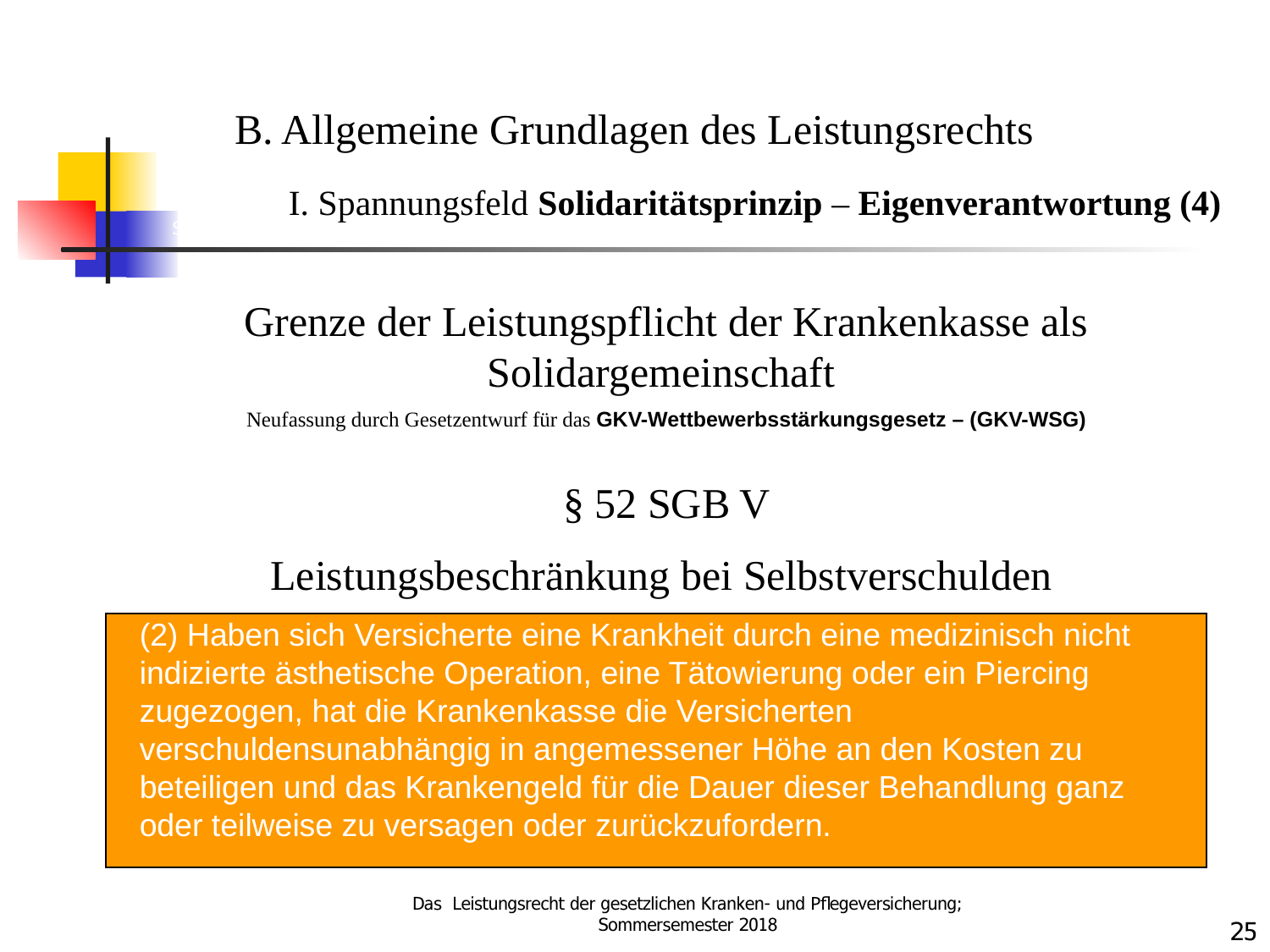

Spannungsfeld 4
B. Allgemeine Grundlagen des Leistungsrechts
	I. Spannungsfeld Solidaritätsprinzip – Eigenverantwortung (4)
Grenze der Leistungspflicht der Krankenkasse als Solidargemeinschaft
Neufassung durch Gesetzentwurf für das GKV-Wettbewerbsstärkungsgesetz – (GKV-WSG)

 § 52 SGB V
Leistungsbeschränkung bei Selbstverschulden
(2) Haben sich Versicherte eine Krankheit durch eine medizinisch nicht indizierte ästhetische Operation, eine Tätowierung oder ein Piercing zugezogen, hat die Krankenkasse die Versicherten verschuldensunabhängig in angemessener Höhe an den Kosten zu beteiligen und das Krankengeld für die Dauer dieser Behandlung ganz oder teilweise zu versagen oder zurückzufordern.

Das  Leistungsrecht der gesetzlichen Kranken- und Pflegeversicherung; Sommersemester 2018
25